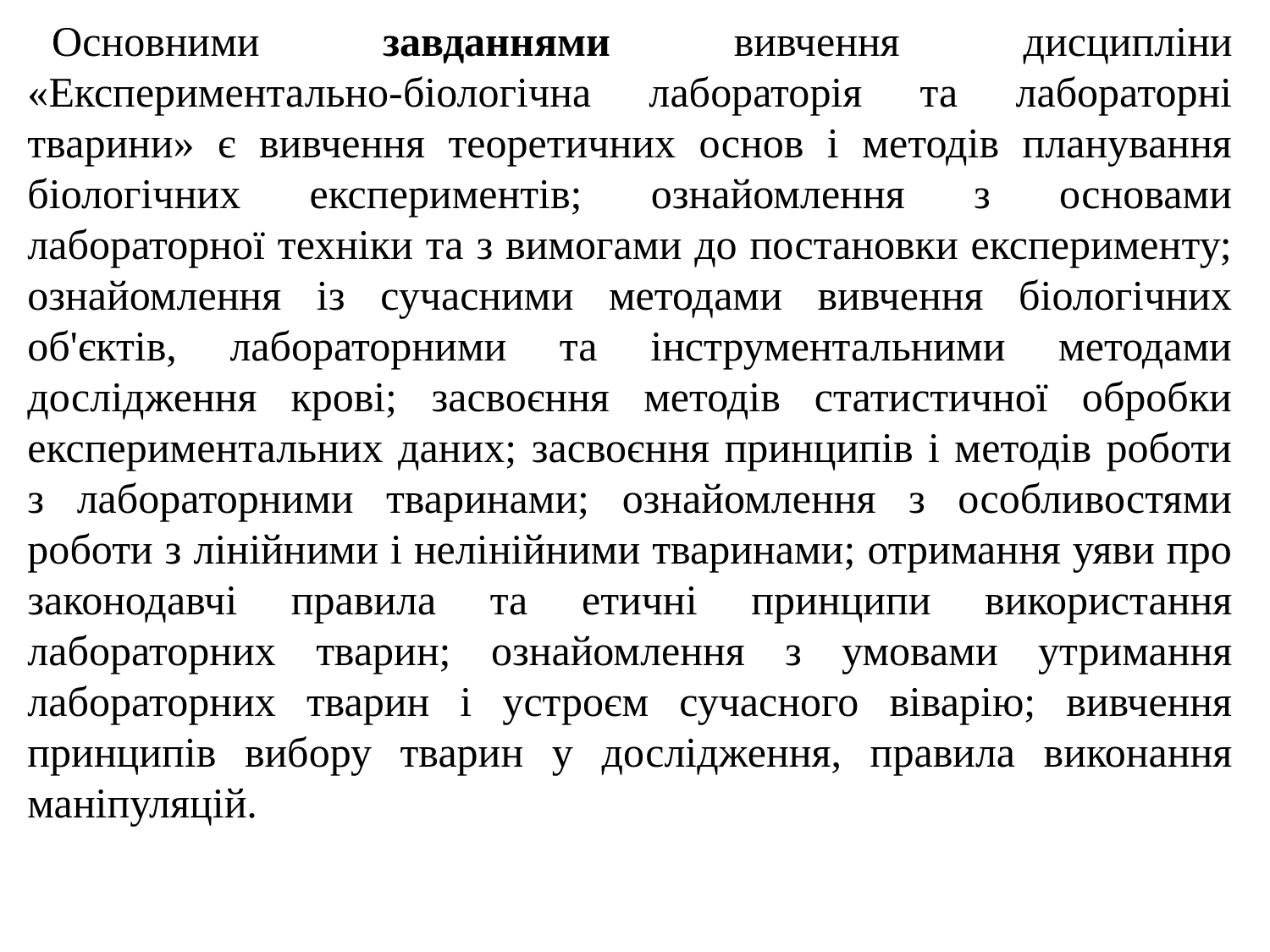

Основними завданнями вивчення дисципліни «Експериментально-біологічна лабораторія та лабораторні тварини» є вивчення теоретичних основ і методів планування біологічних експериментів; ознайомлення з основами лабораторної техніки та з вимогами до постановки експерименту; ознайомлення із сучасними методами вивчення біологічних об'єктів, лабораторними та інструментальними методами дослідження крові; засвоєння методів статистичної обробки експериментальних даних; засвоєння принципів і методів роботи з лабораторними тваринами; ознайомлення з особливостями роботи з лінійними і нелінійними тваринами; отримання уяви про законодавчі правила та етичні принципи використання лабораторних тварин; ознайомлення з умовами утримання лабораторних тварин і устроєм сучасного віварію; вивчення принципів вибору тварин у дослідження, правила виконання маніпуляцій.